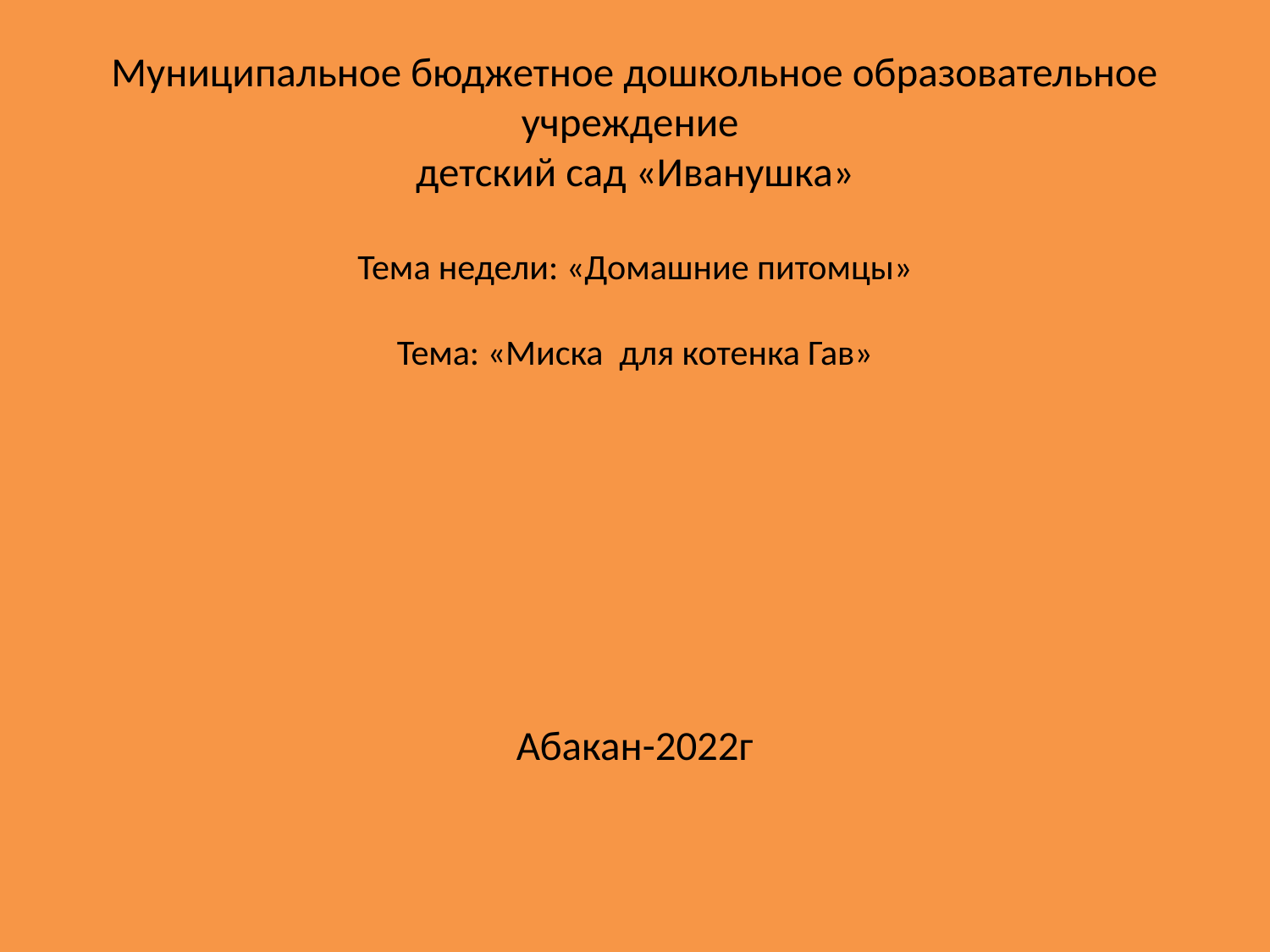

# Муниципальное бюджетное дошкольное образовательное учреждение детский сад «Иванушка» Тема недели: «Домашние питомцы» Тема: «Миска  для котенка Гав» Абакан-2022г